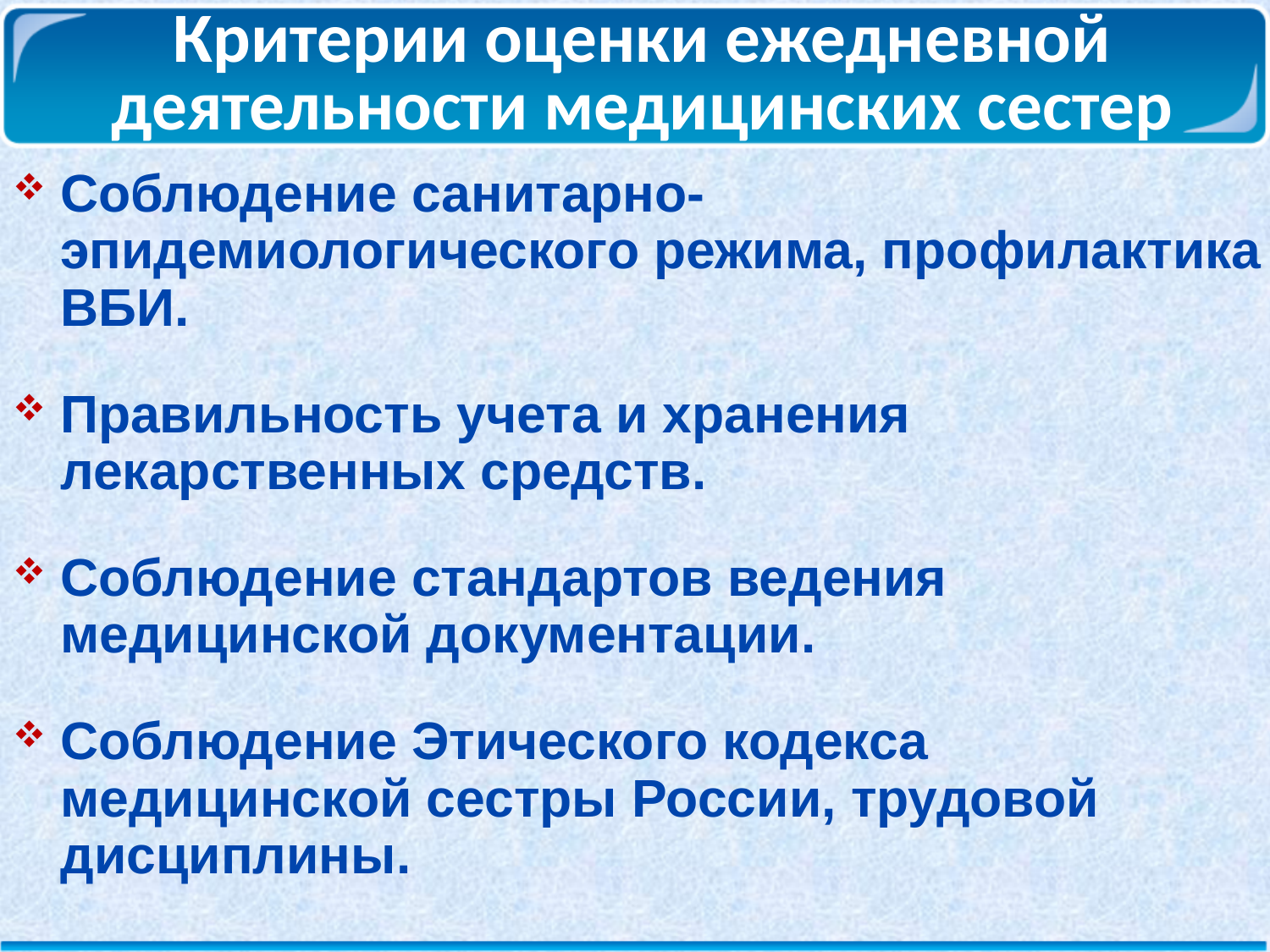

# Критерии оценки ежедневной деятельности медицинских сестер
Соблюдение санитарно-эпидемиологического режима, профилактика ВБИ.
Правильность учета и хранения лекарственных средств.
Соблюдение стандартов ведения медицинской документации.
Соблюдение Этического кодекса медицинской сестры России, трудовой дисциплины.